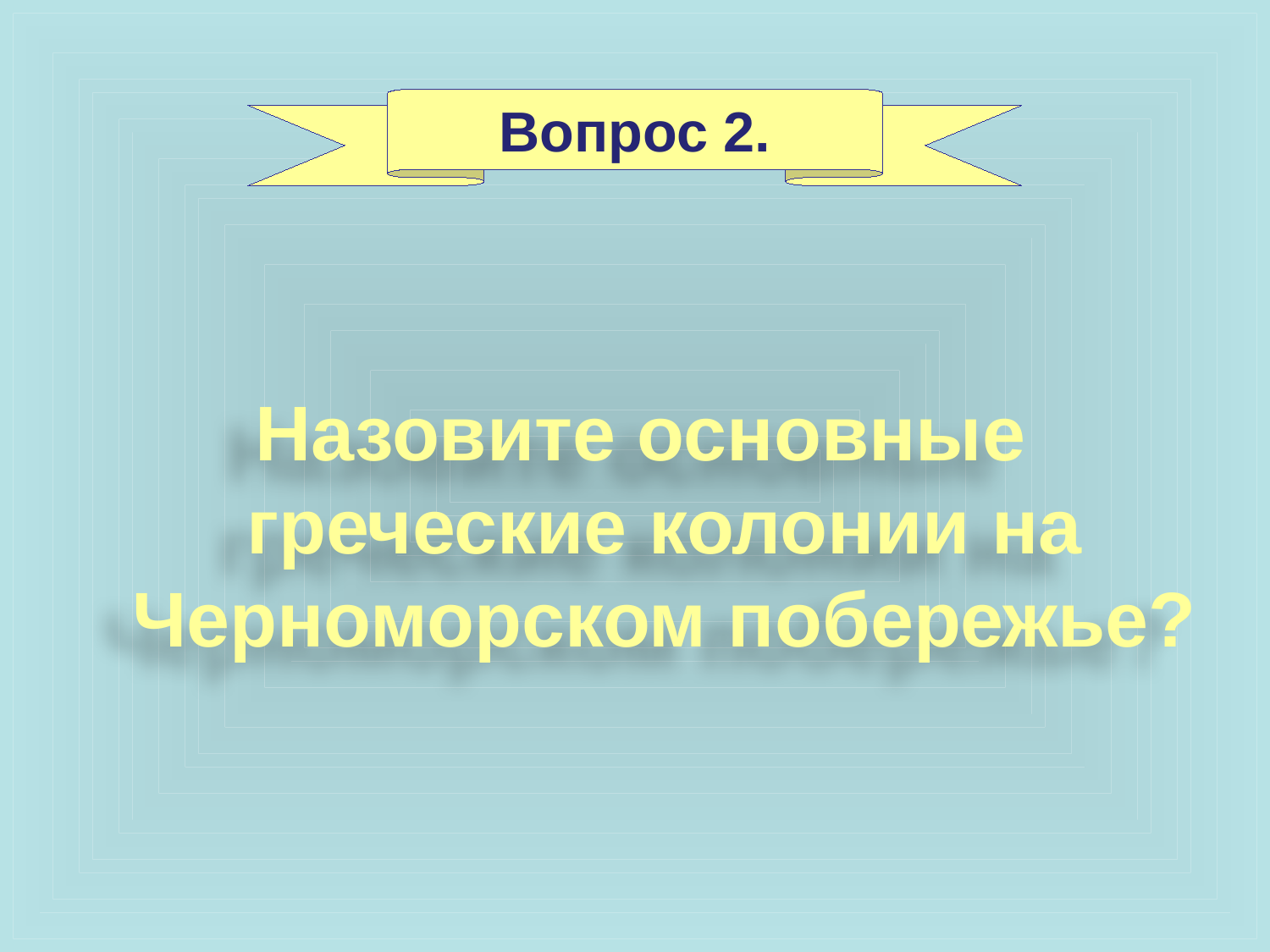

Вопрос 2.
Назовите основные греческие колонии на Черноморском побережье?